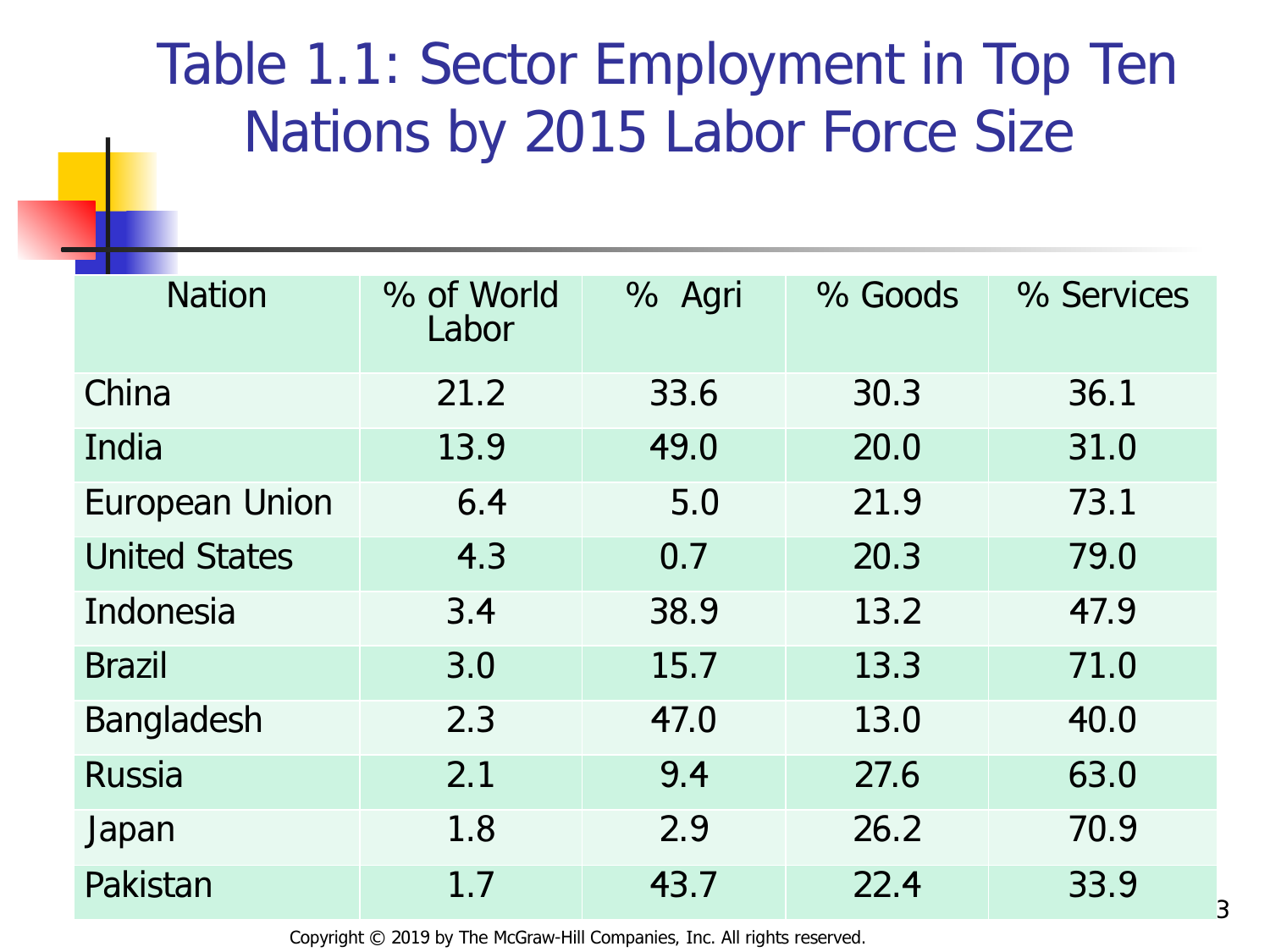

Table 1.1: Sector Employment in Top Ten Nations by 2015 Labor Force Size
| Nation | % of World Labor | % Agri | % Goods | % Services |
| --- | --- | --- | --- | --- |
| China | 21.2 | 33.6 | 30.3 | 36.1 |
| India | 13.9 | 49.0 | 20.0 | 31.0 |
| European Union | 6.4 | 5.0 | 21.9 | 73.1 |
| United States | 4.3 | 0.7 | 20.3 | 79.0 |
| Indonesia | 3.4 | 38.9 | 13.2 | 47.9 |
| Brazil | 3.0 | 15.7 | 13.3 | 71.0 |
| Bangladesh | 2.3 | 47.0 | 13.0 | 40.0 |
| Russia | 2.1 | 9.4 | 27.6 | 63.0 |
| Japan | 1.8 | 2.9 | 26.2 | 70.9 |
| Pakistan | 1.7 | 43.7 | 22.4 | 33.9 |
3
Copyright © 2019 by The McGraw-Hill Companies, Inc. All rights reserved.